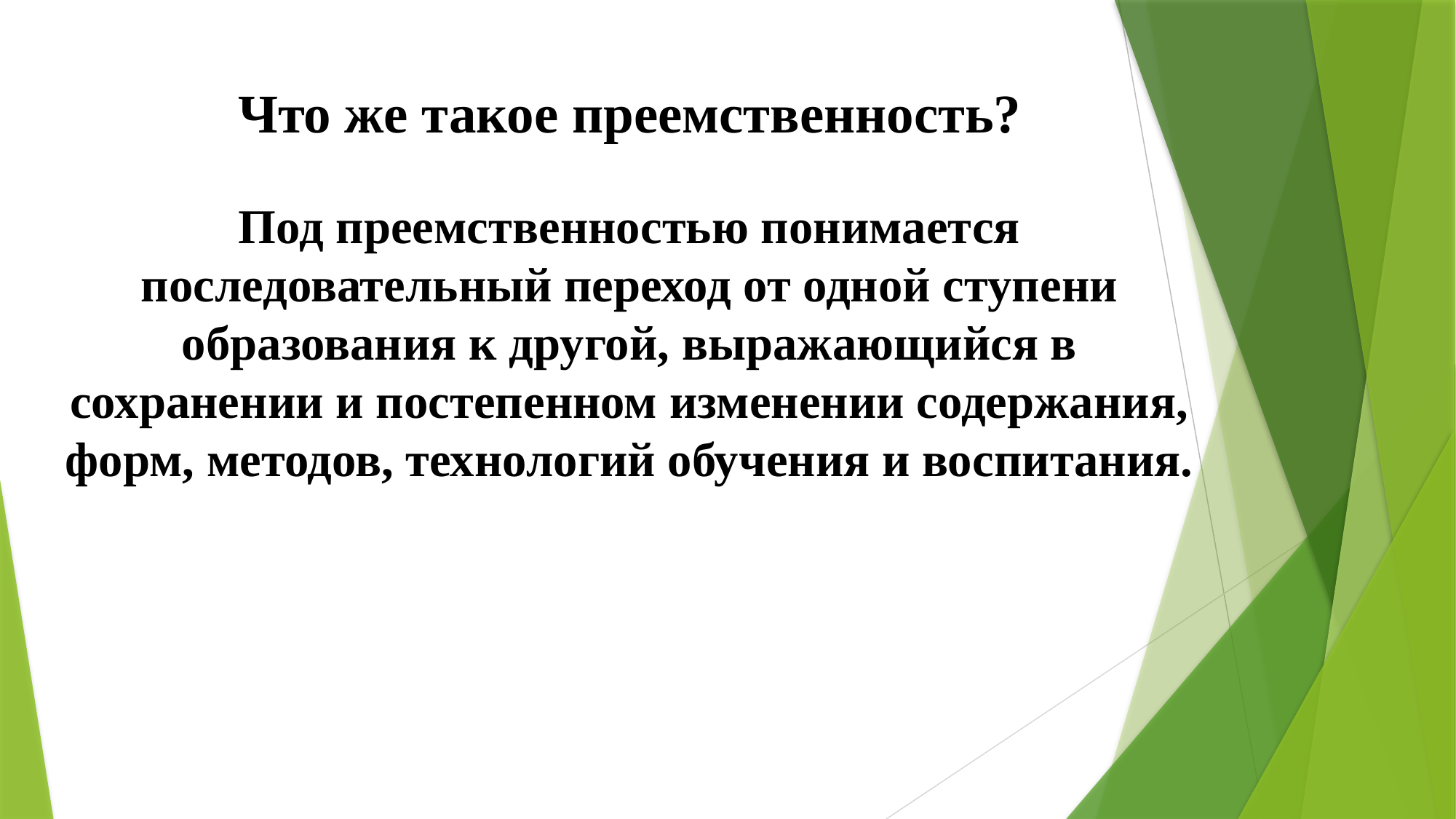

# Что же такое преемственность? Под преемственностью понимается последовательный переход от одной ступени образования к другой, выражающийся в сохранении и постепенном изменении содержания, форм, методов, технологий обучения и воспитания.